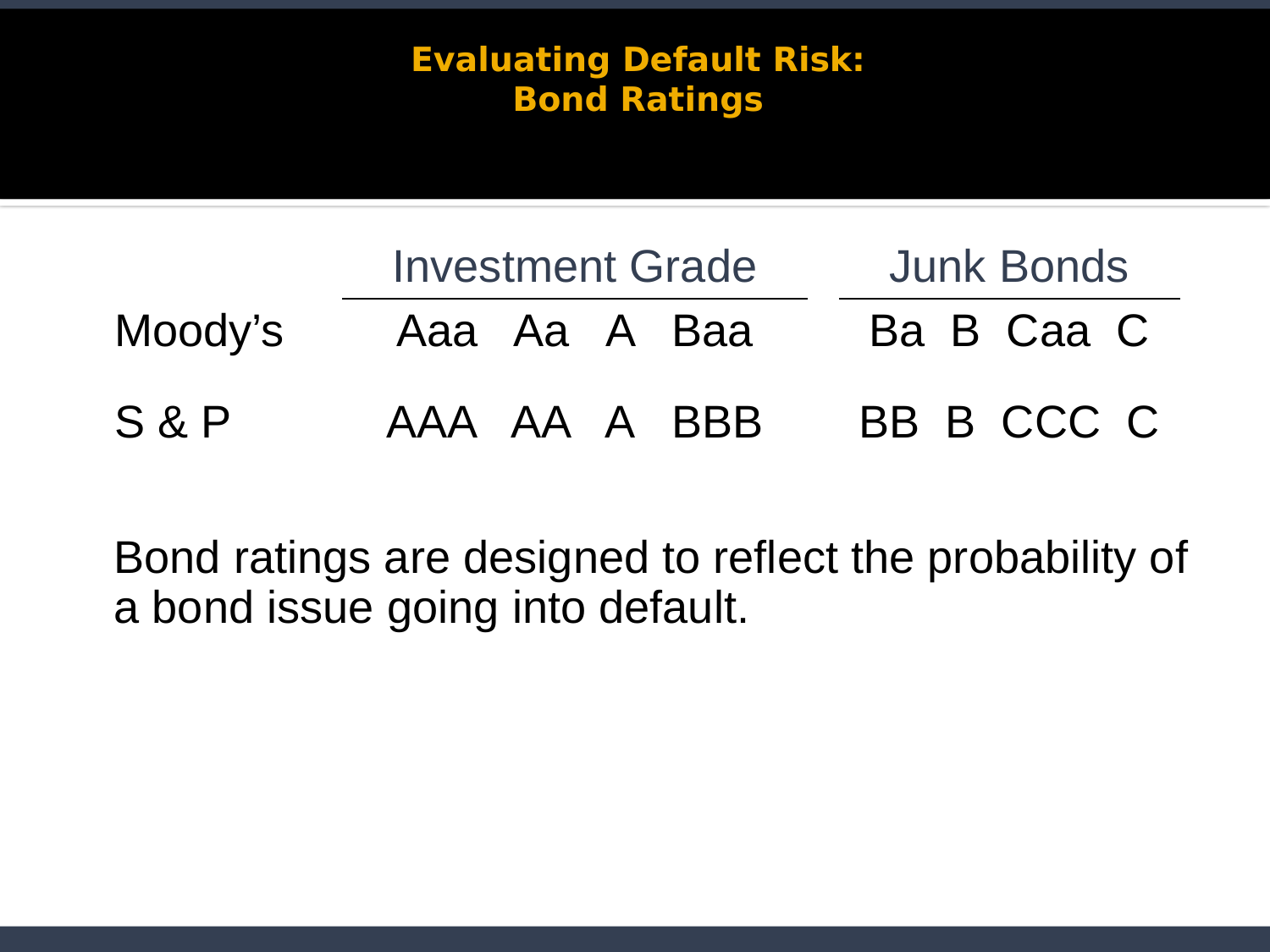

# Evaluating Default Risk: Bond Ratings
|  |  | Investment Grade |  | Junk Bonds |
| --- | --- | --- | --- | --- |
| Moody’s |  | Aaa Aa A Baa |  | Ba B Caa C |
| S & P |  | AAA AA A BBB |  | BB B CCC C |
Bond ratings are designed to reflect the probability of a bond issue going into default.